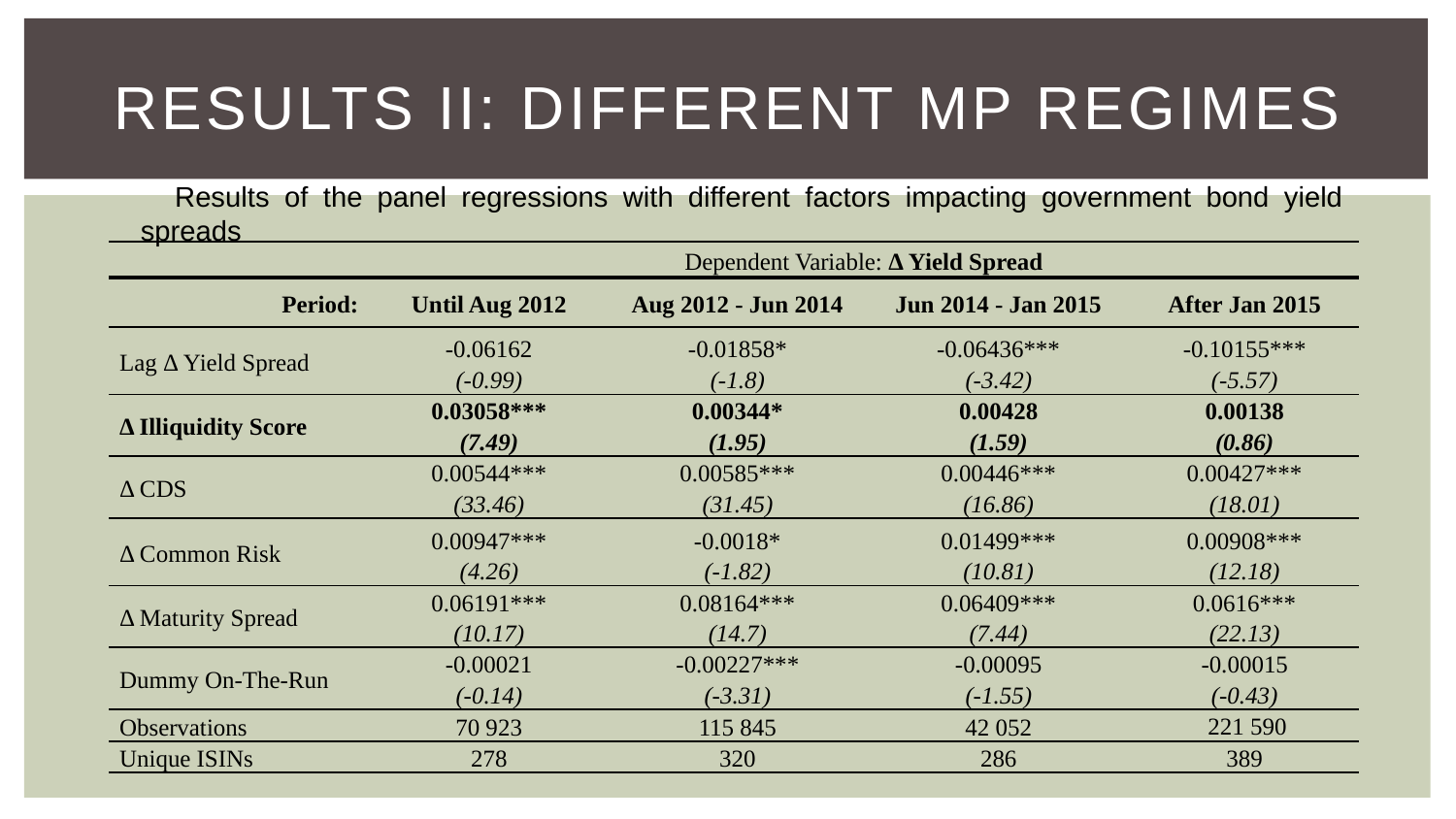

# Results II: different MP regimes
Results of the panel regressions with different factors impacting government bond yield spreads
|  | Dependent Variable: Δ Yield Spread |  |  |  |
| --- | --- | --- | --- | --- |
| Period: | Until Aug 2012 | Aug 2012 - Jun 2014 | Jun 2014 - Jan 2015 | After Jan 2015 |
| Lag Δ Yield Spread | -0.06162 | -0.01858\* | -0.06436\*\*\* | -0.10155\*\*\* |
|  | (-0.99) | (-1.8) | (-3.42) | (-5.57) |
| Δ Illiquidity Score | 0.03058\*\*\* | 0.00344\* | 0.00428 | 0.00138 |
|  | (7.49) | (1.95) | (1.59) | (0.86) |
| Δ CDS | 0.00544\*\*\* | 0.00585\*\*\* | 0.00446\*\*\* | 0.00427\*\*\* |
|  | (33.46) | (31.45) | (16.86) | (18.01) |
| Δ Common Risk | 0.00947\*\*\* | -0.0018\* | 0.01499\*\*\* | 0.00908\*\*\* |
|  | (4.26) | (-1.82) | (10.81) | (12.18) |
| Δ Maturity Spread | 0.06191\*\*\* | 0.08164\*\*\* | 0.06409\*\*\* | 0.0616\*\*\* |
|  | (10.17) | (14.7) | (7.44) | (22.13) |
| Dummy On-The-Run | -0.00021 | -0.00227\*\*\* | -0.00095 | -0.00015 |
|  | (-0.14) | (-3.31) | (-1.55) | (-0.43) |
| Observations | 70 923 | 115 845 | 42 052 | 221 590 |
| Unique ISINs | 278 | 320 | 286 | 389 |